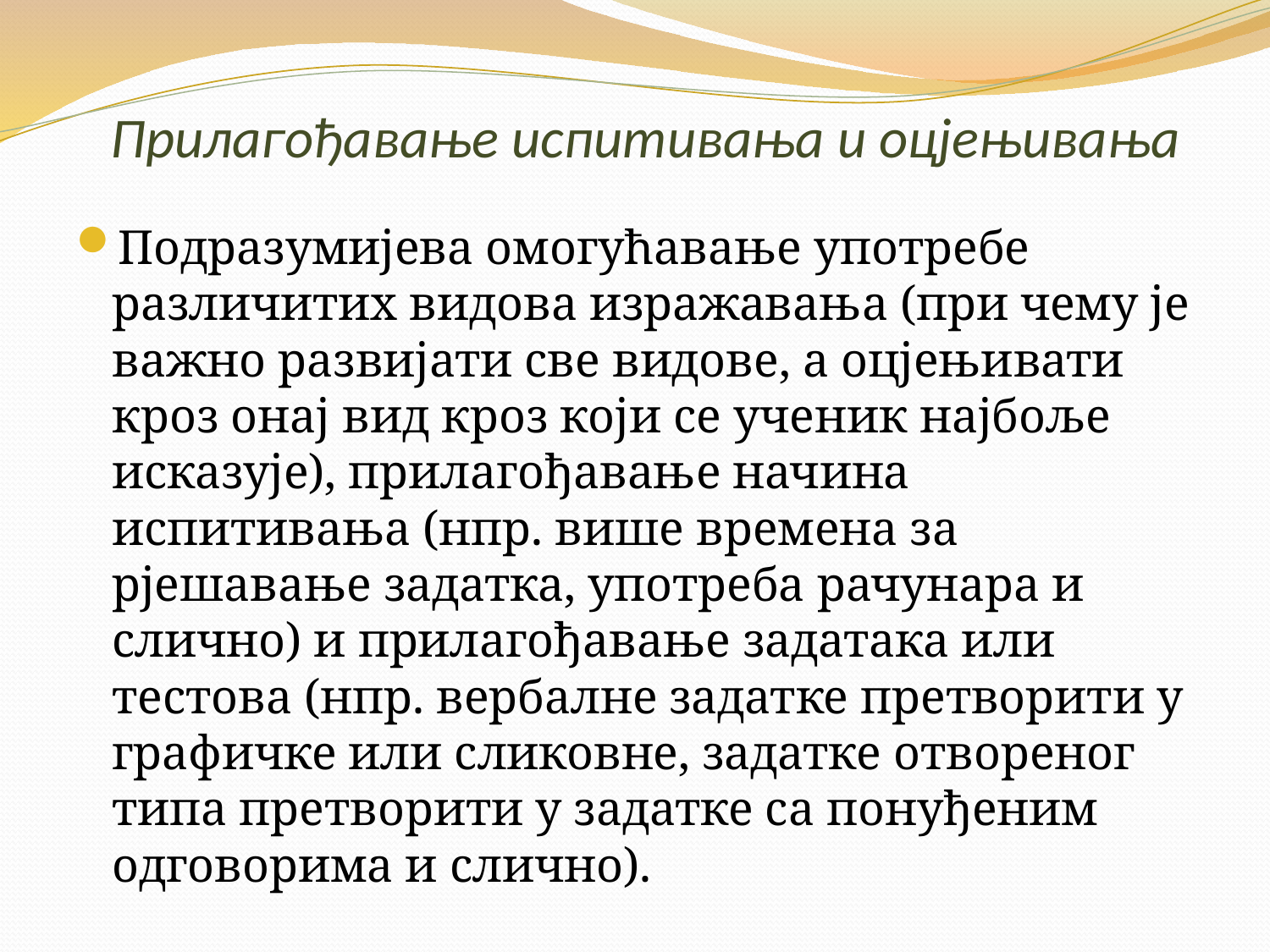

# Прилагођавање испитивања и оцјењивања
Подразумијева омогућавање употребе различитих видовa изражавања (при чему је важно развијати све видове, а оцјењивати кроз онај вид кроз који се ученик најбоље исказује), прилагођавање начина испитивања (нпр. више времена за рјешавање задатка, употреба рачунара и слично) и прилагођавање задатака или тестова (нпр. вербалне задатке претворити у графичке или сликовне, задатке отвореног типа претворити у задатке са понуђеним одговорима и слично).